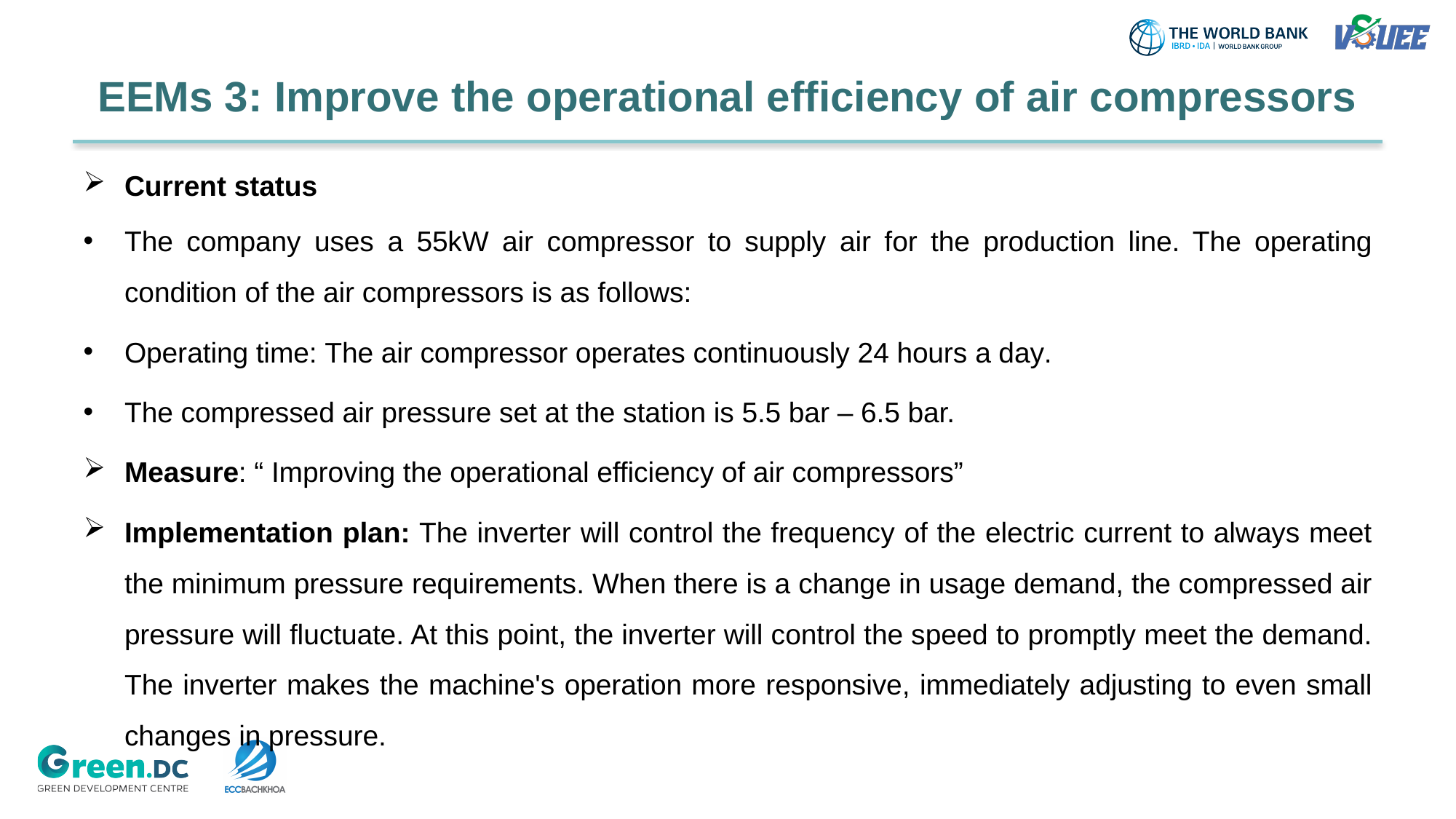

# EEMs 3: Improve the operational efficiency of air compressors
Current status
The company uses a 55kW air compressor to supply air for the production line. The operating condition of the air compressors is as follows:
Operating time: The air compressor operates continuously 24 hours a day.
The compressed air pressure set at the station is 5.5 bar – 6.5 bar.
Measure: “ Improving the operational efficiency of air compressors”
Implementation plan: The inverter will control the frequency of the electric current to always meet the minimum pressure requirements. When there is a change in usage demand, the compressed air pressure will fluctuate. At this point, the inverter will control the speed to promptly meet the demand. The inverter makes the machine's operation more responsive, immediately adjusting to even small changes in pressure.